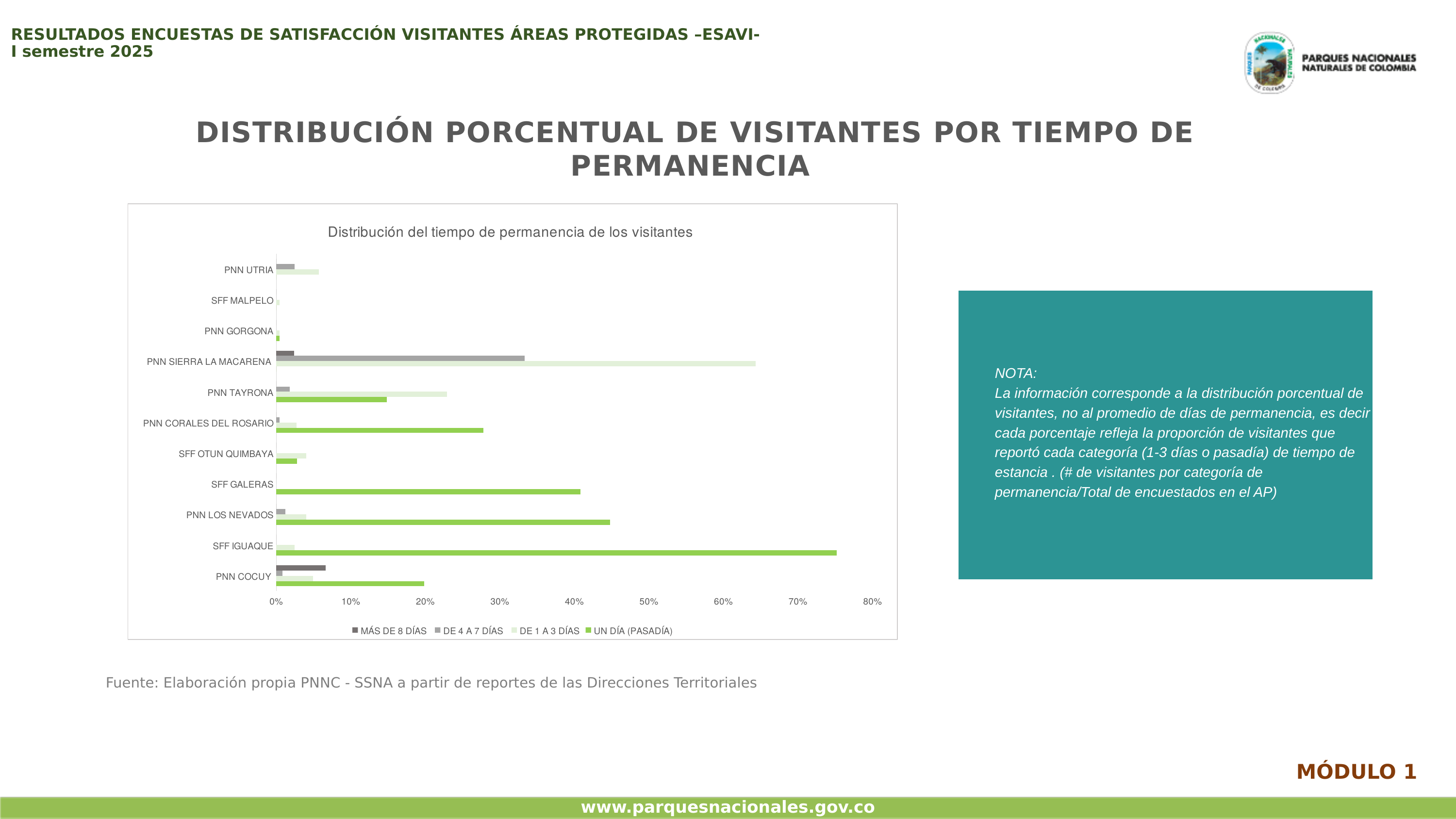

RESULTADOS ENCUESTAS DE SATISFACCIÓN VISITANTES ÁREAS PROTEGIDAS –ESAVI-
I semestre 2025
DISTRIBUCIÓN PORCENTUAL DE VISITANTES POR TIEMPO DE PERMANENCIA

### Chart: Distribución del tiempo de permanencia de los visitantes

| Category | UN DÍA (PASADÍA) | DE 1 A 3 DÍAS | DE 4 A 7 DÍAS  | MÁS DE 8 DÍAS  |
|---|---|---|---|---|
| PNN COCUY  | 0.19834710743801653 | 0.0495867768595041 | 0.008264462809917356 | 0.06611570247933884 |
| SFF IGUAQUE | 0.7520661157024794 | 0.024793388429752067 | 0.0 | 0.0 |
| PNN LOS NEVADOS | 0.44785276073619634 | 0.03987730061349693 | 0.012269938650306749 | 0.0 |
| SFF GALERAS | 0.40797546012269936 | 0.0 | 0.0 | 0.0 |
| SFF OTUN QUIMBAYA | 0.027607361963190184 | 0.03987730061349693 | 0.0 | 0.0 |
| PNN CORALES DEL ROSARIO | 0.27802690582959644 | 0.026905829596412557 | 0.004484304932735426 | 0.0 |
| PNN TAYRONA | 0.14798206278026907 | 0.22869955156950672 | 0.017937219730941704 | 0.0 |
| PNN SIERRA LA MACARENA  | 0.0 | 0.642857142857143 | 0.3333333333333333 | 0.023809523809523808 |
| PNN GORGONA | 0.004098360655737705 | 0.004098360655737705 | 0.0 | 0.0 |
| SFF MALPELO | 0.0 | 0.004098360655737705 | 0.0 | 0.0 |
| PNN UTRIA | 0.0 | 0.05737704918032787 | 0.02459016393442623 | 0.0 |
NOTA:
La información corresponde a la distribución porcentual de visitantes, no al promedio de días de permanencia, es decir cada porcentaje refleja la proporción de visitantes que reportó cada categoría (1-3 días o pasadía) de tiempo de estancia . (# de visitantes por categoría de permanencia/Total de encuestados en el AP)

Fuente: Elaboración propia PNNC - SSNA a partir de reportes de las Direcciones Territoriales
MÓDULO 1